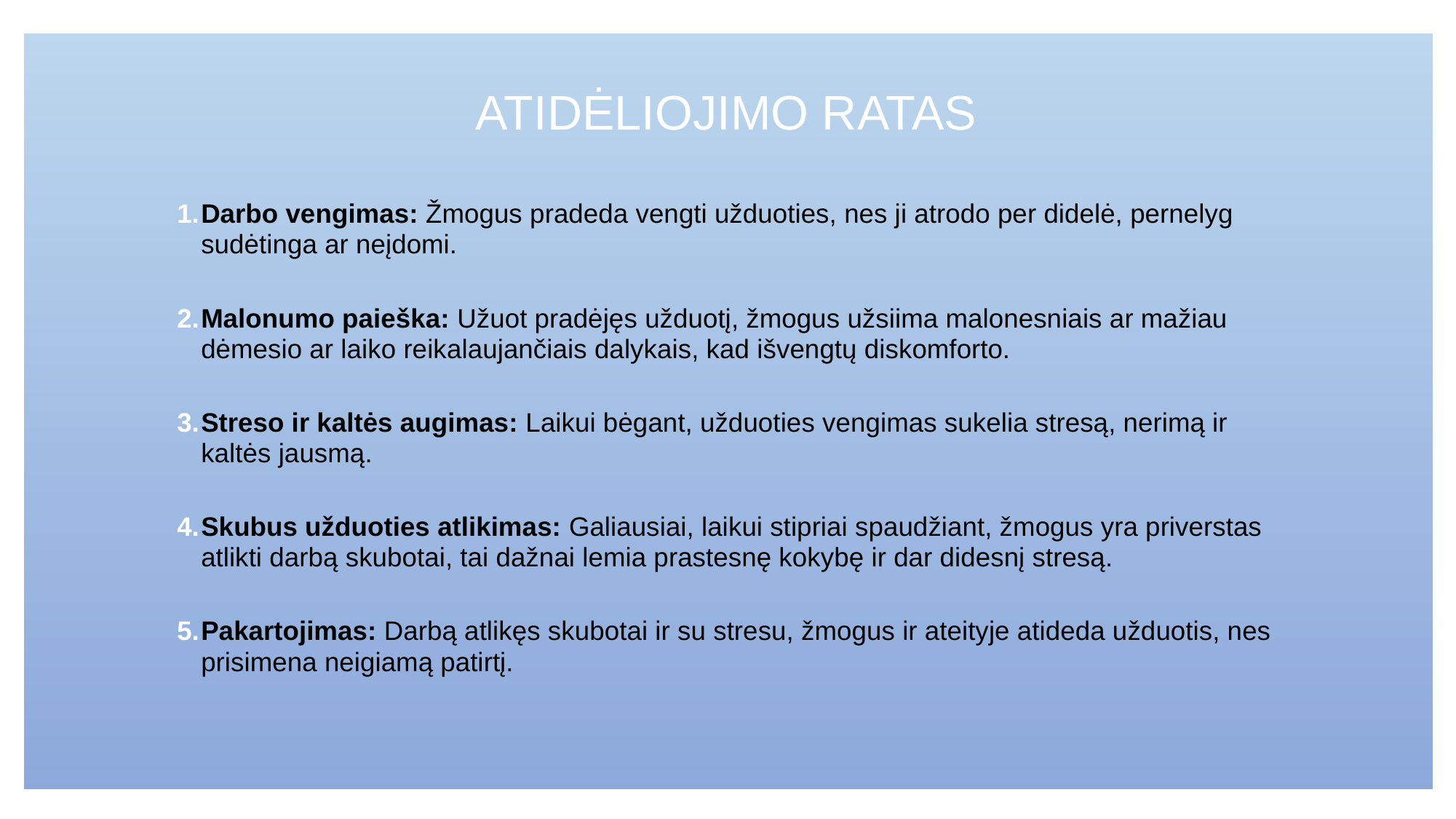

Atidėliojimo ratas
Darbo vengimas: Žmogus pradeda vengti užduoties, nes ji atrodo per didelė, pernelyg sudėtinga ar neįdomi.
Malonumo paieška: Užuot pradėjęs užduotį, žmogus užsiima malonesniais ar mažiau dėmesio ar laiko reikalaujančiais dalykais, kad išvengtų diskomforto.
Streso ir kaltės augimas: Laikui bėgant, užduoties vengimas sukelia stresą, nerimą ir kaltės jausmą.
Skubus užduoties atlikimas: Galiausiai, laikui stipriai spaudžiant, žmogus yra priverstas atlikti darbą skubotai, tai dažnai lemia prastesnę kokybę ir dar didesnį stresą.
Pakartojimas: Darbą atlikęs skubotai ir su stresu, žmogus ir ateityje atideda užduotis, nes prisimena neigiamą patirtį.